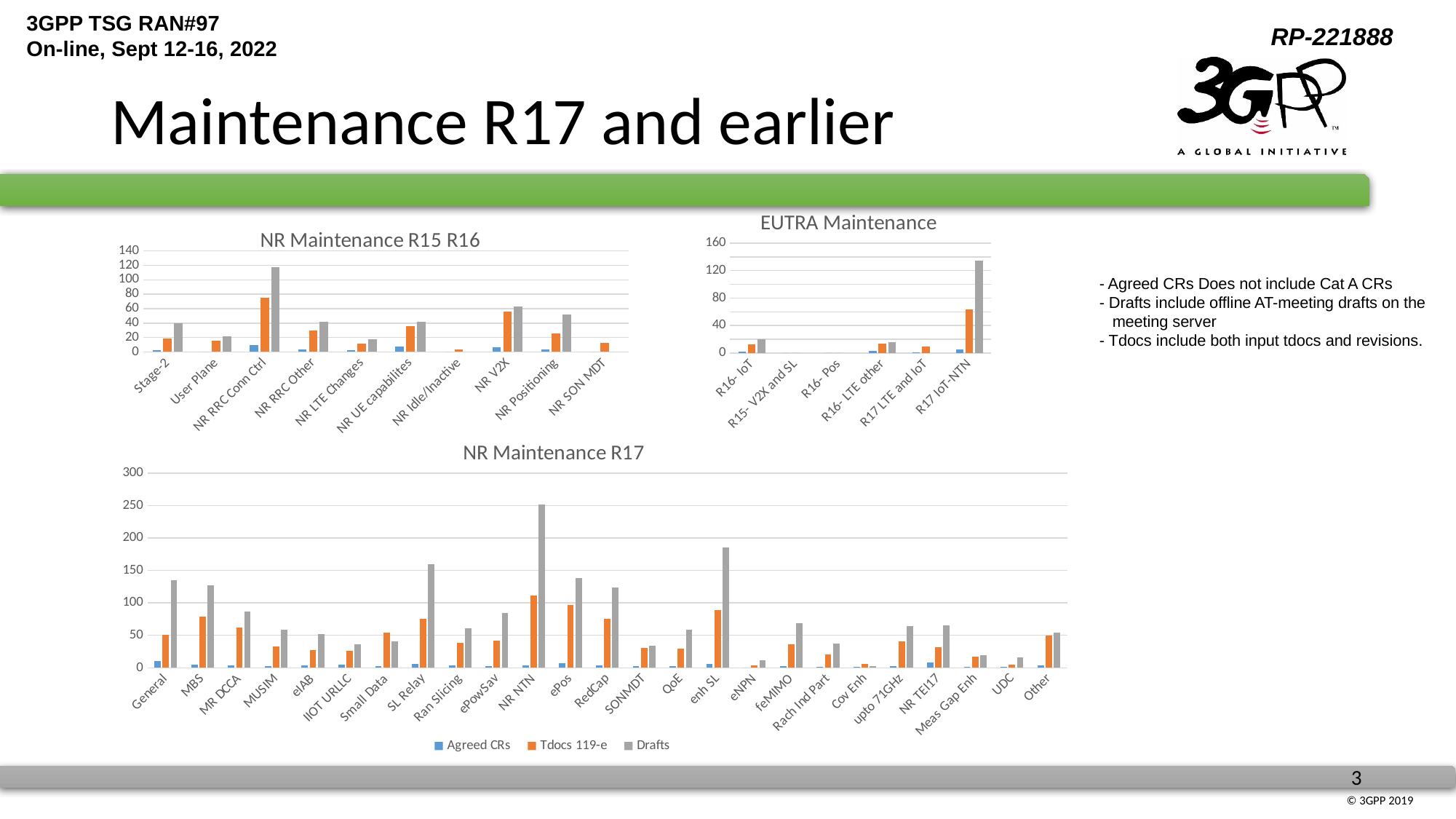

# Maintenance R17 and earlier

### Chart: EUTRA Maintenance

| Category | Agreed CRs | Tdocs 119-e | Drafts |
|---|---|---|---|
| R16- IoT | 2.0 | 13.0 | 20.0 |
| R15- V2X and SL | 0.0 | 0.0 | None |
| R16- Pos | 0.0 | 0.0 | None |
| R16- LTE other | 3.0 | 14.0 | 16.0 |
| R17 LTE and IoT | 1.0 | 9.0 | None |
| R17 IoT-NTN | 5.0 | 63.0 | 135.0 |

### Chart: NR Maintenance R15 R16

| Category | Agreed CRs | Tdocs 119-e | Drafts |
|---|---|---|---|
| Stage-2 | 2.0 | 19.0 | 40.0 |
| User Plane | 0.0 | 16.0 | 22.0 |
| NR RRC Conn Ctrl | 10.0 | 75.0 | 117.0 |
| NR RRC Other | 3.0 | 30.0 | 42.0 |
| NR LTE Changes | 2.0 | 12.0 | 18.0 |
| NR UE capabilites | 7.0 | 36.0 | 42.0 |
| NR Idle/Inactive | 0.0 | 3.0 | None |
| NR V2X | 6.0 | 56.0 | 63.0 |
| NR Positioning | 3.0 | 26.0 | 52.0 |
| NR SON MDT | 0.0 | 13.0 | None |
- Agreed CRs Does not include Cat A CRs
- Drafts include offline AT-meeting drafts on the
   meeting server
- Tdocs include both input tdocs and revisions.

### Chart: NR Maintenance R17

| Category | Agreed CRs | Tdocs 119-e | Drafts |
|---|---|---|---|
| General | 10.0 | 51.0 | 135.0 |
| MBS | 5.0 | 79.0 | 127.0 |
| MR DCCA | 4.0 | 62.0 | 87.0 |
| MUSIM | 3.0 | 33.0 | 59.0 |
| eIAB | 4.0 | 27.0 | 52.0 |
| IIOT URLLC | 5.0 | 26.0 | 36.0 |
| Small Data | 3.0 | 54.0 | 41.0 |
| SL Relay | 6.0 | 75.0 | 160.0 |
| Ran Slicing | 4.0 | 39.0 | 61.0 |
| ePowSav | 3.0 | 42.0 | 84.0 |
| NR NTN | 4.0 | 112.0 | 252.0 |
| ePos | 7.0 | 97.0 | 138.0 |
| RedCap | 4.0 | 76.0 | 124.0 |
| SONMDT | 2.0 | 31.0 | 34.0 |
| QoE | 2.0 | 29.0 | 59.0 |
| enh SL | 6.0 | 89.0 | 185.0 |
| eNPN | 0.0 | 4.0 | 11.0 |
| feMIMO | 2.0 | 36.0 | 69.0 |
| Rach Ind Part | 1.0 | 21.0 | 37.0 |
| Cov Enh | 1.0 | 6.0 | 3.0 |
| upto 71GHz | 3.0 | 41.0 | 64.0 |
| NR TEI17 | 8.0 | 32.0 | 65.0 |
| Meas Gap Enh | 1.0 | 17.0 | 19.0 |
| UDC | 1.0 | 5.0 | 16.0 |
| Other | 4.0 | 50.0 | 54.0 |